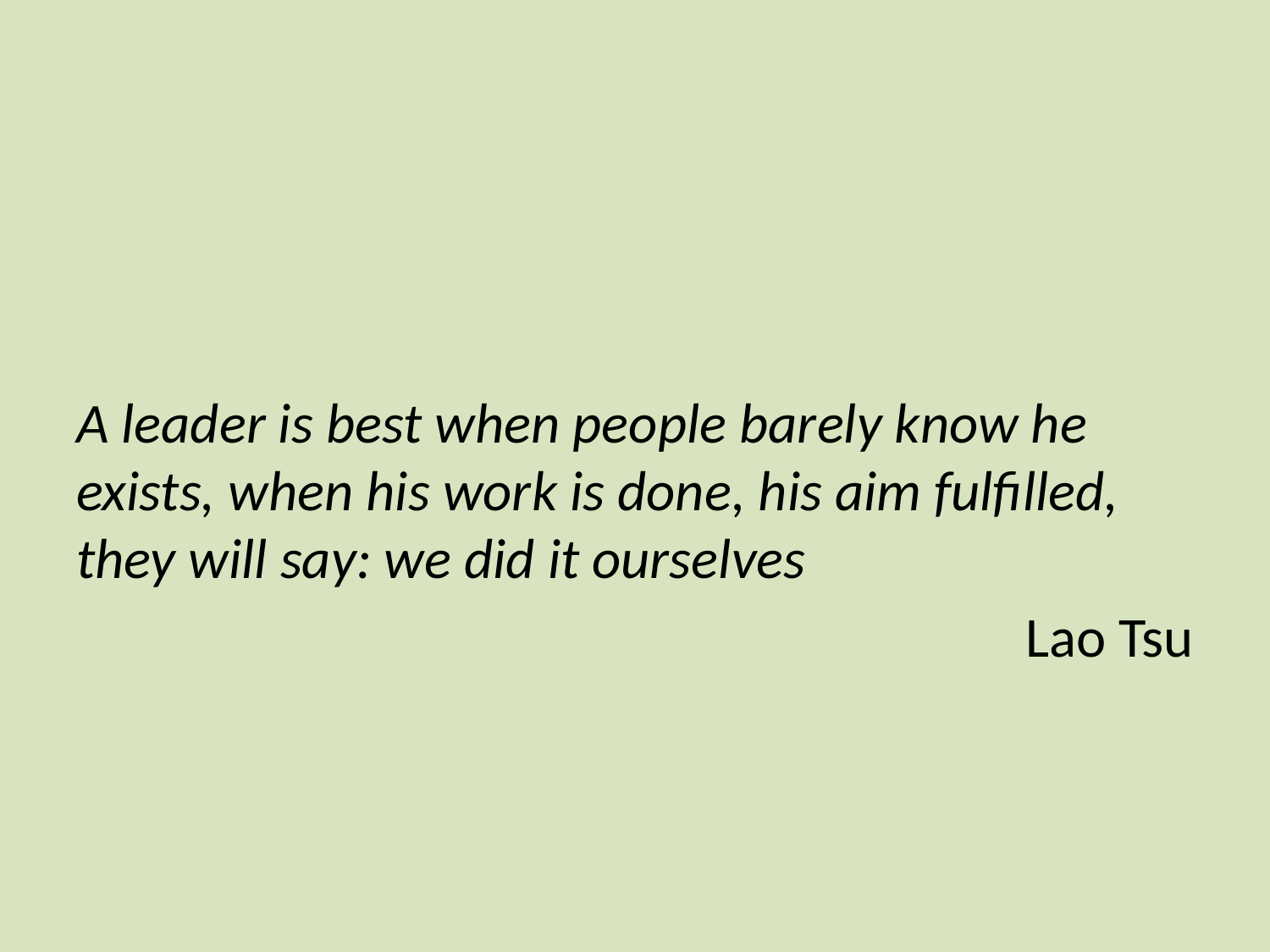

#

A leader is best when people barely know he exists, when his work is done, his aim fulfilled, they will say: we did it ourselves
Lao Tsu